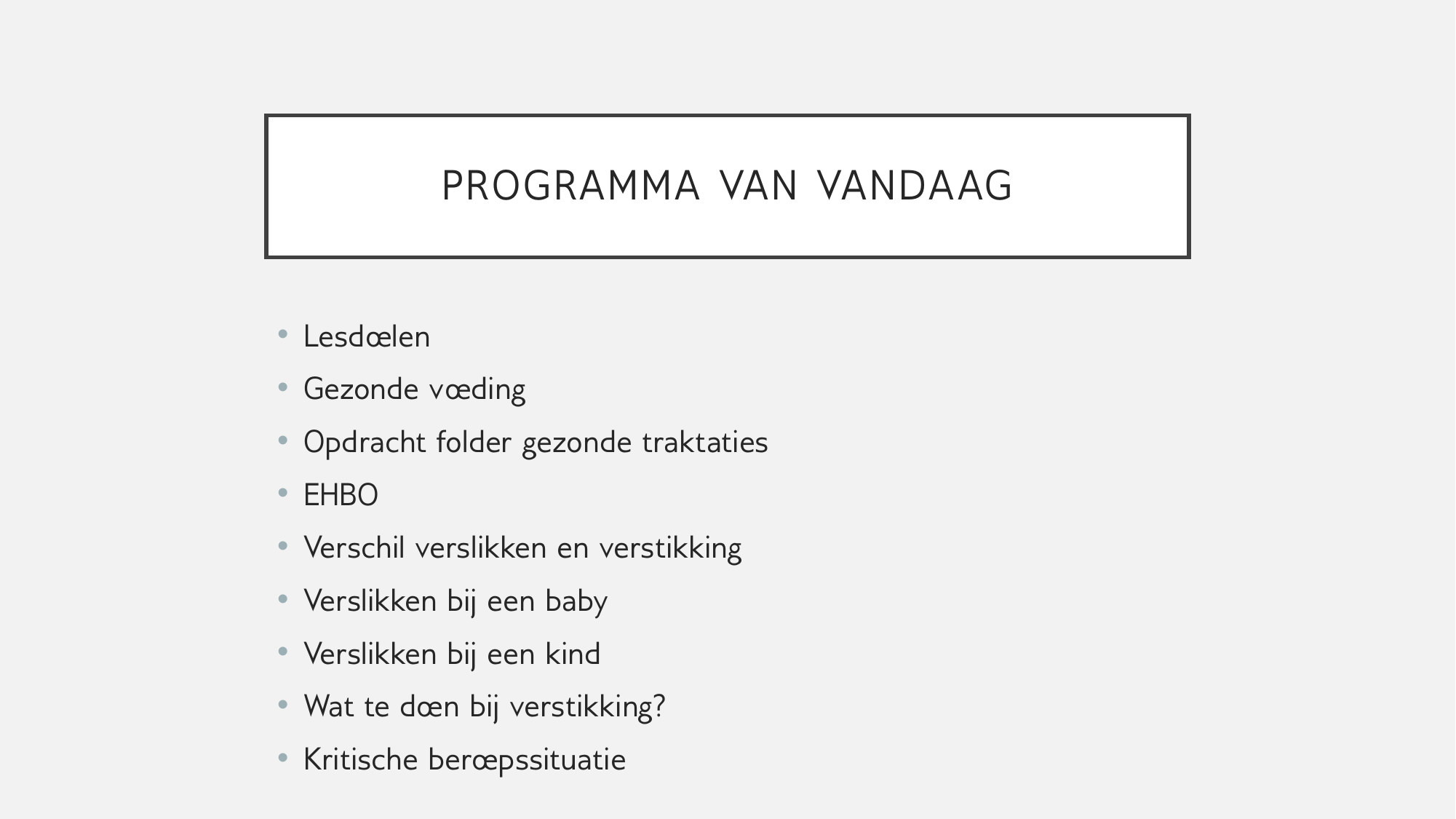

# Programma van vandaag
Lesdoelen
Gezonde voeding
Opdracht folder gezonde traktaties
EHBO
Verschil verslikken en verstikking
Verslikken bij een baby
Verslikken bij een kind
Wat te doen bij verstikking?
Kritische beroepssituatie